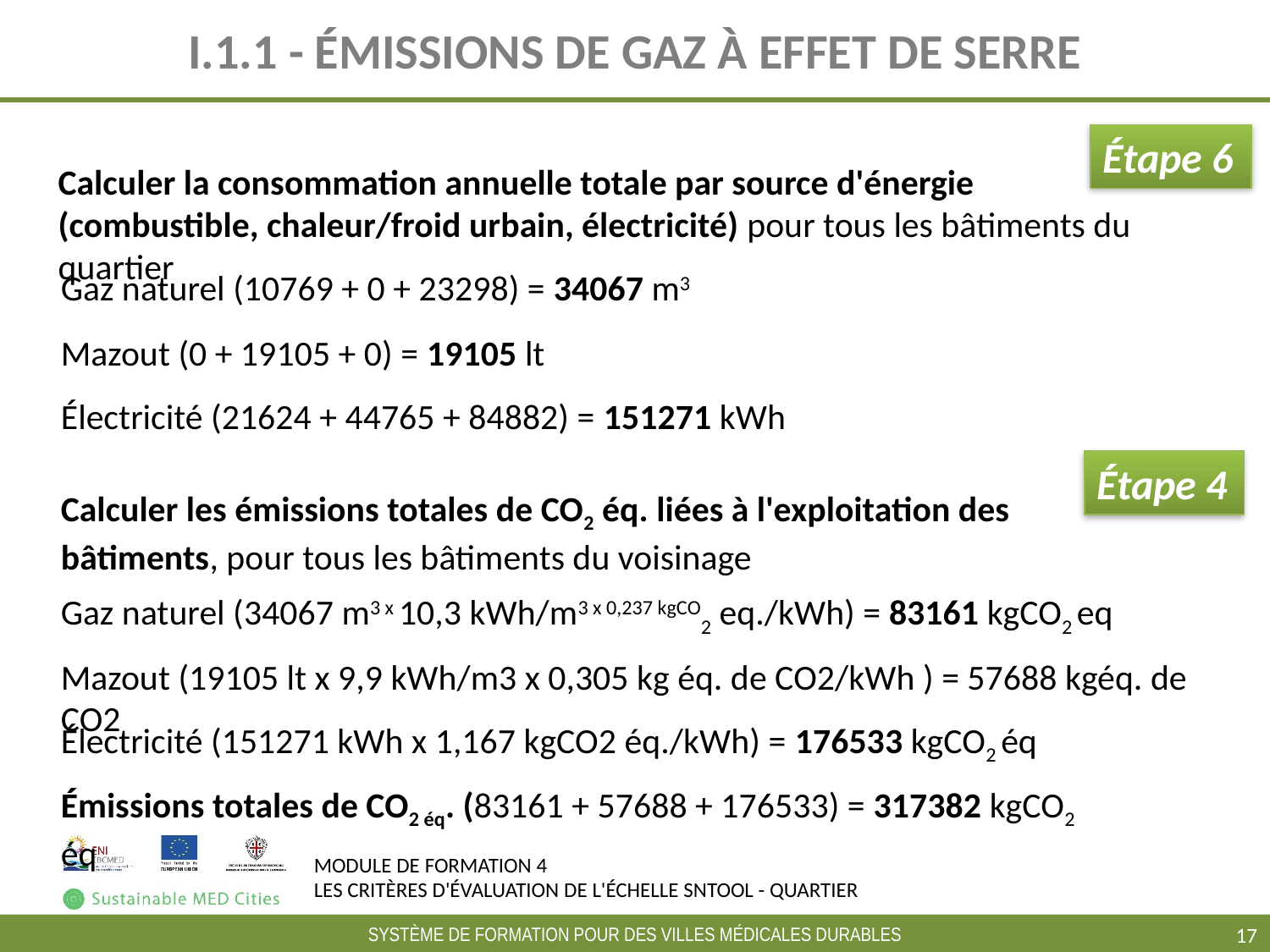

# I.1.1 - ÉMISSIONS DE GAZ À EFFET DE SERRE
Étape 6
Calculer la consommation annuelle totale par source d'énergie (combustible, chaleur/froid urbain, électricité) pour tous les bâtiments du quartier
Gaz naturel (10769 + 0 + 23298) = 34067 m3
Mazout (0 + 19105 + 0) = 19105 lt
Électricité (21624 + 44765 + 84882) = 151271 kWh
Étape 4
Calculer les émissions totales de CO2 éq. liées à l'exploitation des bâtiments, pour tous les bâtiments du voisinage

Gaz naturel (34067 m3 x 10,3 kWh/m3 x 0,237 kgCO2 eq./kWh) = 83161 kgCO2 eq
Mazout (19105 lt x 9,9 kWh/m3 x 0,305 kg éq. de CO2/kWh ) = 57688 kgéq. de CO2
Électricité (151271 kWh x 1,167 kgCO2 éq./kWh) = 176533 kgCO2 éq
Émissions totales de CO2 éq. (83161 + 57688 + 176533) = 317382 kgCO2 éq
17